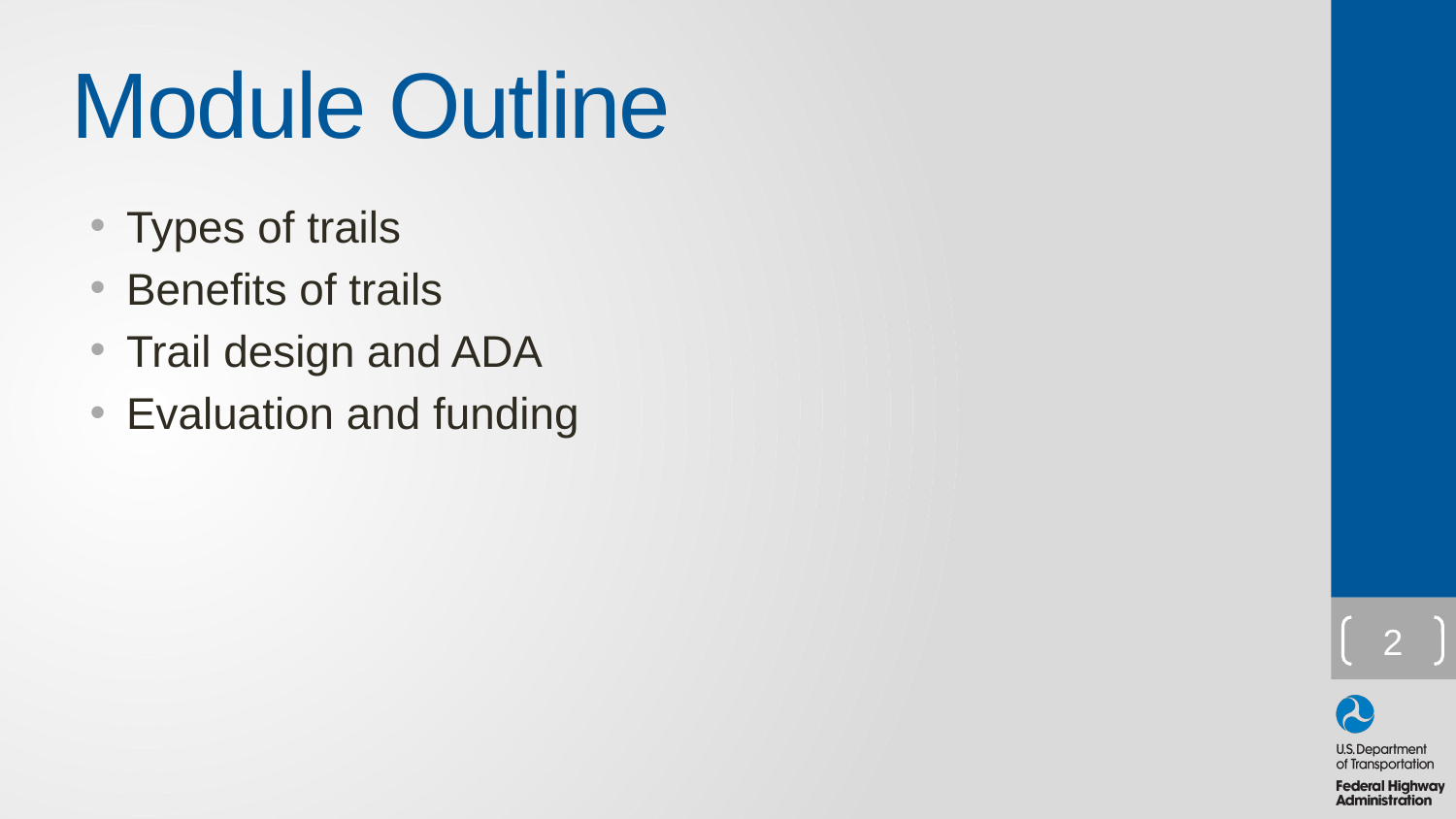

# Module Outline
Types of trails
Benefits of trails
Trail design and ADA
Evaluation and funding
2